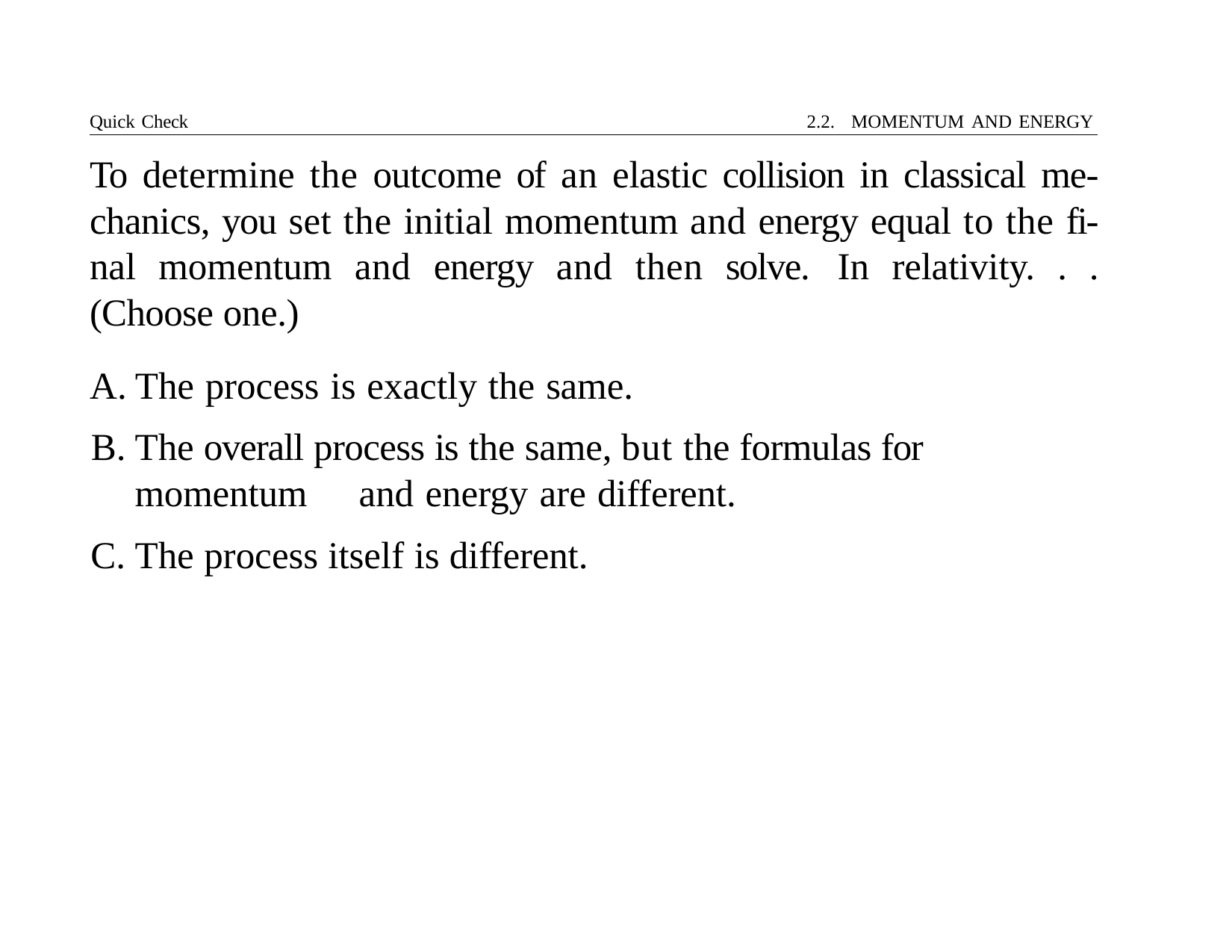

Quick Check	2.2.  MOMENTUM AND ENERGY

# To determine the outcome of an elastic collision in classical me- chanics, you set the initial momentum and energy equal to the fi- nal momentum and energy and then solve. In relativity. . . (Choose one.)
The process is exactly the same.
The overall process is the same, but the formulas for momentum 	and energy are different.
The process itself is different.